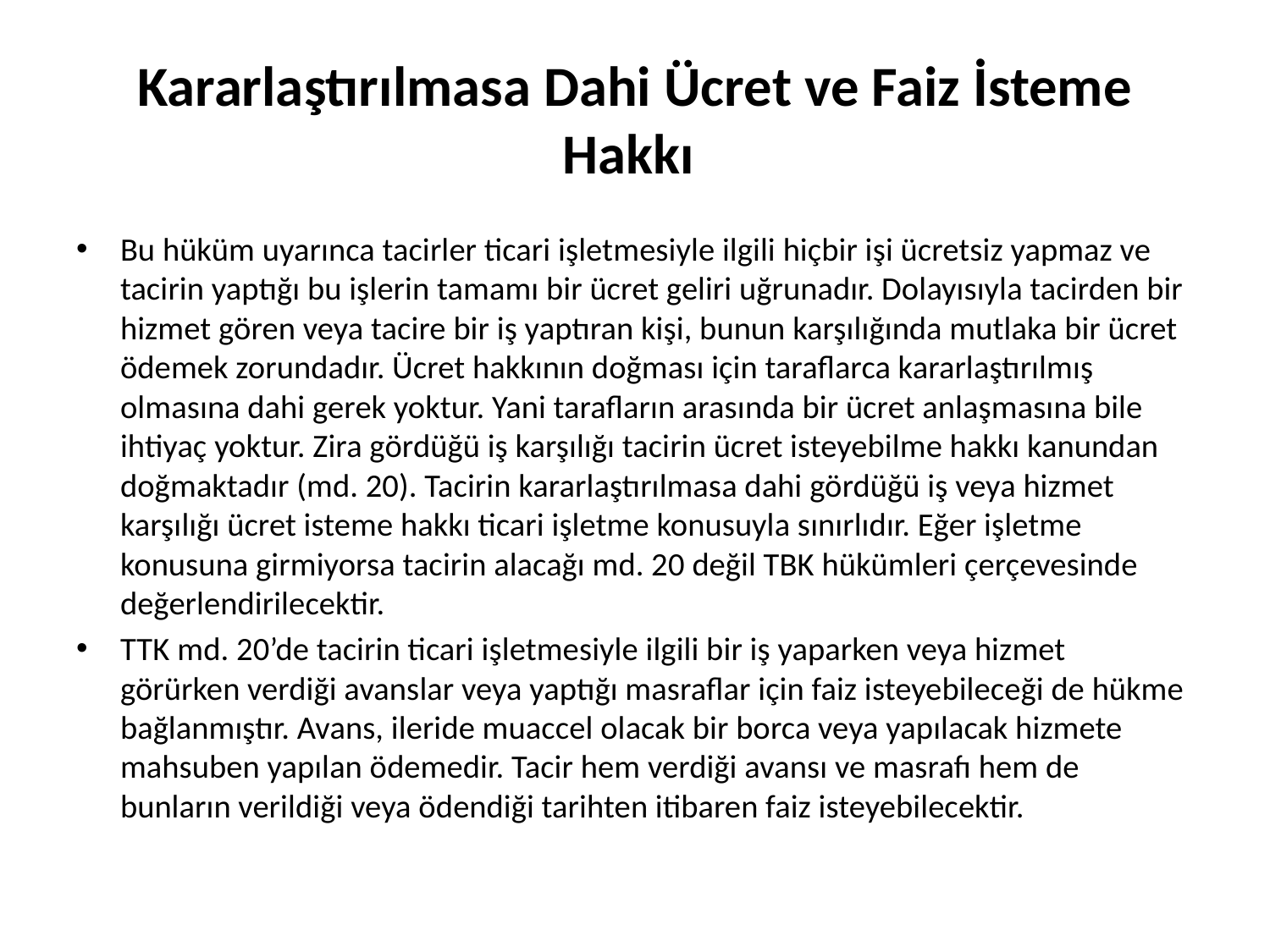

# Kararlaştırılmasa Dahi Ücret ve Faiz İsteme Hakkı
Bu hüküm uyarınca tacirler ticari işletmesiyle ilgili hiçbir işi ücretsiz yapmaz ve tacirin yaptığı bu işlerin tamamı bir ücret geliri uğrunadır. Dolayısıyla tacirden bir hizmet gören veya tacire bir iş yaptıran kişi, bunun karşılığında mutlaka bir ücret ödemek zorundadır. Ücret hakkının doğması için taraflarca kararlaştırılmış olmasına dahi gerek yoktur. Yani tarafların arasında bir ücret anlaşmasına bile ihtiyaç yoktur. Zira gördüğü iş karşılığı tacirin ücret isteyebilme hakkı kanundan doğmaktadır (md. 20). Tacirin kararlaştırılmasa dahi gördüğü iş veya hizmet karşılığı ücret isteme hakkı ticari işletme konusuyla sınırlıdır. Eğer işletme konusuna girmiyorsa tacirin alacağı md. 20 değil TBK hükümleri çerçevesinde değerlendirilecektir.
TTK md. 20’de tacirin ticari işletmesiyle ilgili bir iş yaparken veya hizmet görürken verdiği avanslar veya yaptığı masraflar için faiz isteyebileceği de hükme bağlanmıştır. Avans, ileride muaccel olacak bir borca veya yapılacak hizmete mahsuben yapılan ödemedir. Tacir hem verdiği avansı ve masrafı hem de bunların verildiği veya ödendiği tarihten itibaren faiz isteyebilecektir.